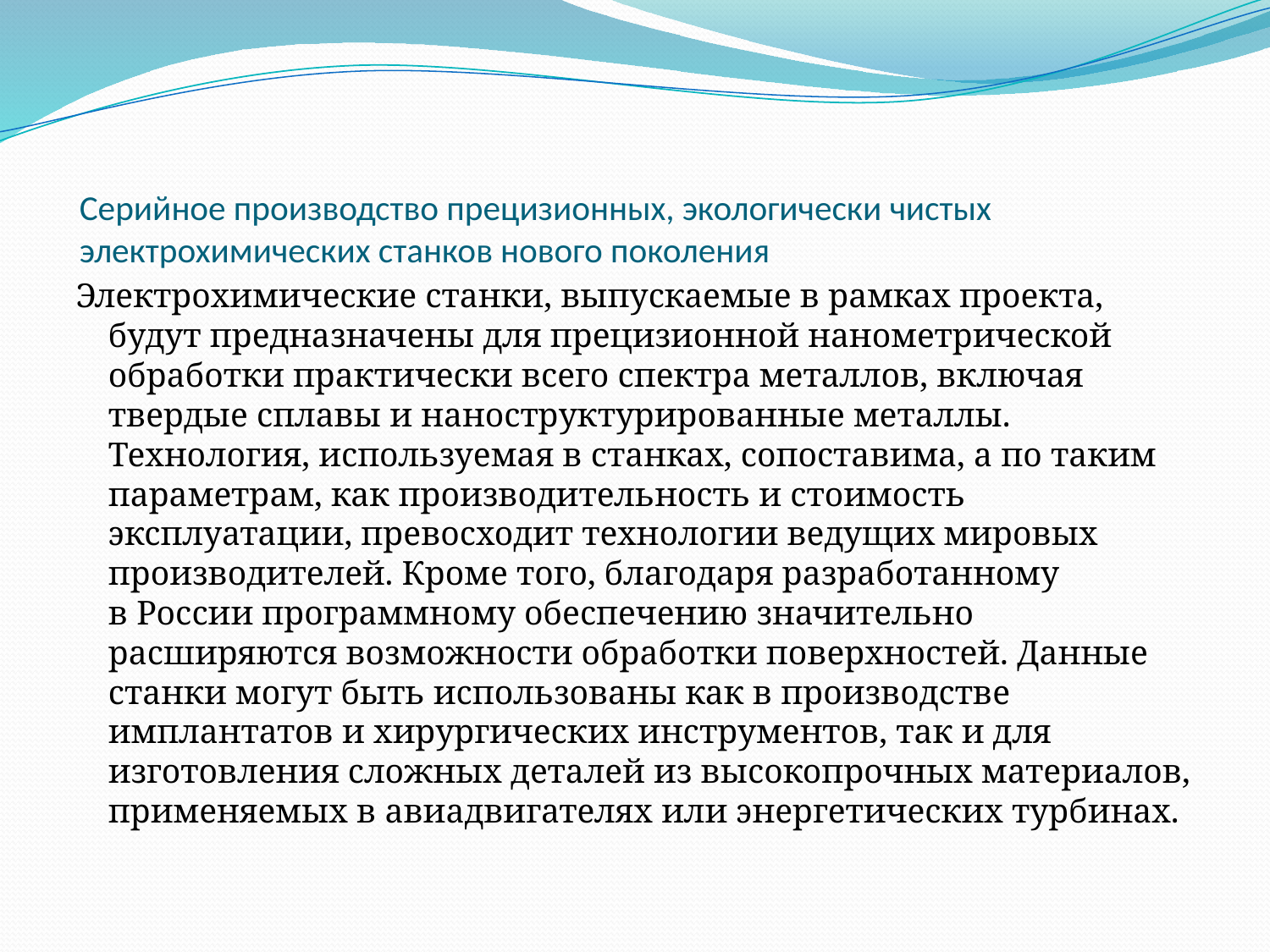

# Серийное производство прецизионных, экологически чистых электрохимических станков нового поколения
Электрохимические станки, выпускаемые в рамках проекта, будут предназначены для прецизионной нанометрической обработки практически всего спектра металлов, включая твердые сплавы и наноструктурированные металлы. Технология, используемая в станках, сопоставима, а по таким параметрам, как производительность и стоимость эксплуатации, превосходит технологии ведущих мировых производителей. Кроме того, благодаря разработанному в России программному обеспечению значительно расширяются возможности обработки поверхностей. Данные станки могут быть использованы как в производстве имплантатов и хирургических инструментов, так и для изготовления сложных деталей из высокопрочных материалов, применяемых в авиадвигателях или энергетических турбинах.